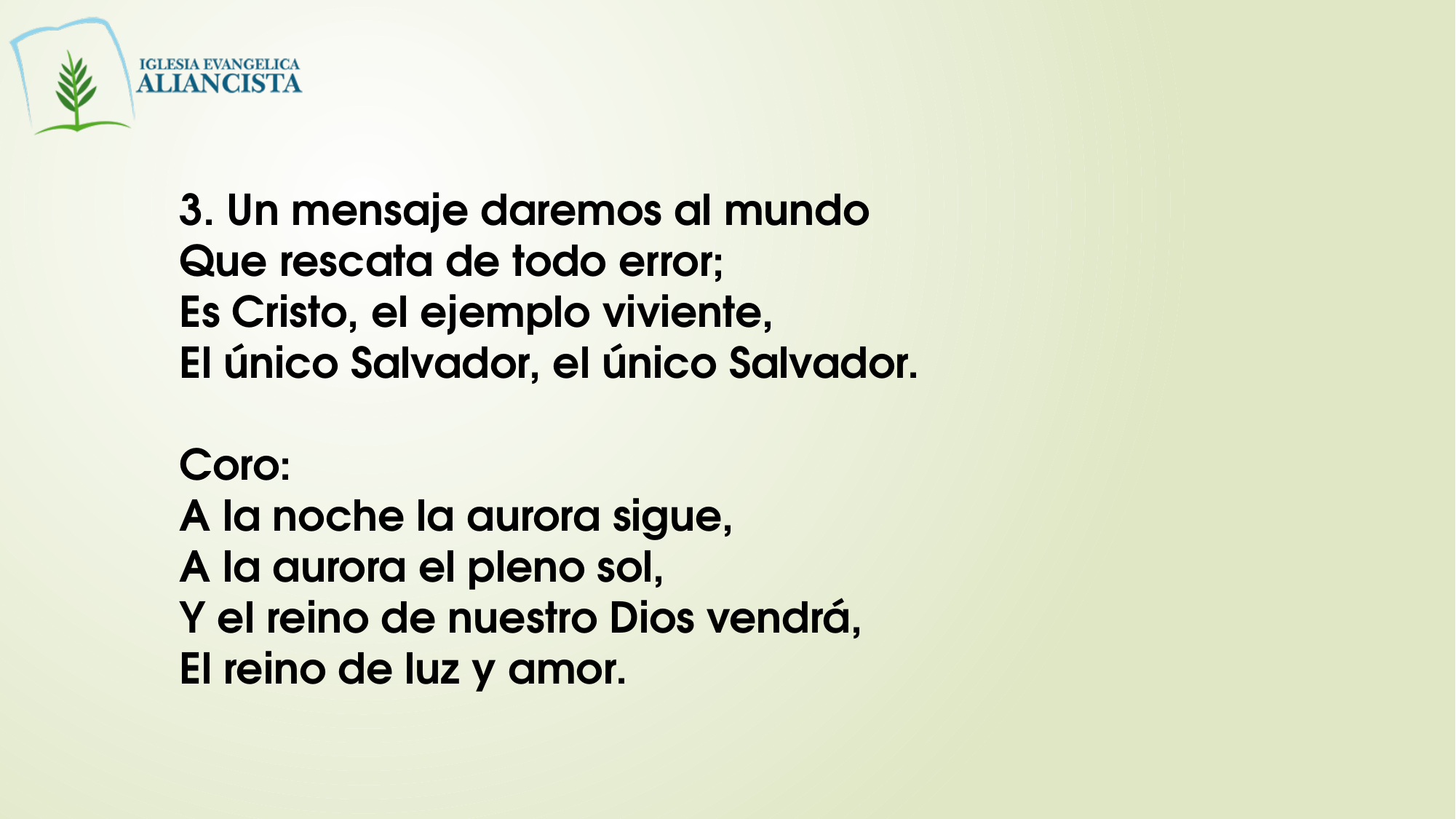

3. Un mensaje daremos al mundo
Que rescata de todo error;
Es Cristo, el ejemplo viviente,
El único Salvador, el único Salvador.

Coro:
A la noche la aurora sigue,
A la aurora el pleno sol,
Y el reino de nuestro Dios vendrá,
El reino de luz y amor.